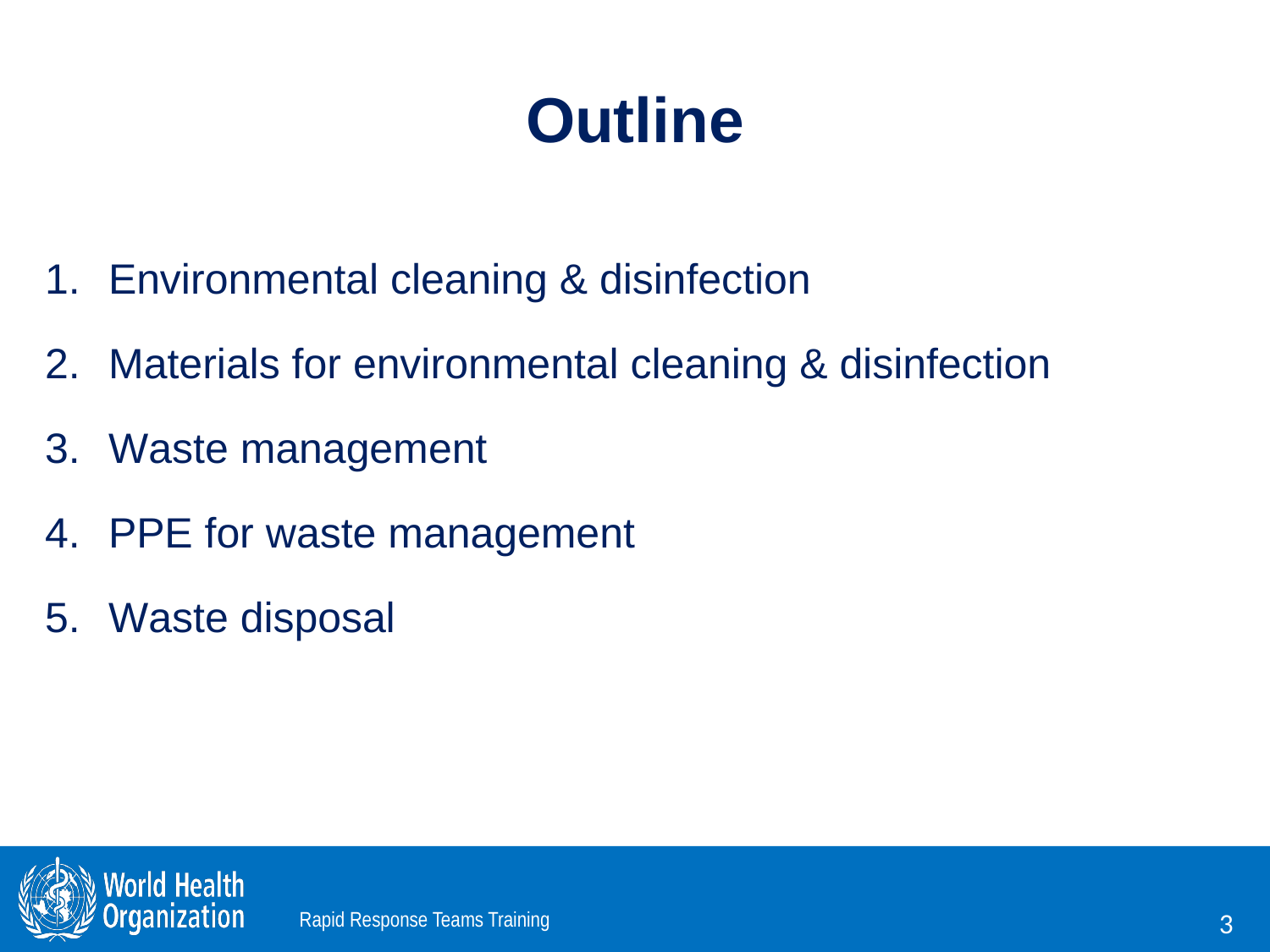

# Outline
Environmental cleaning & disinfection
Materials for environmental cleaning & disinfection
Waste management
PPE for waste management
Waste disposal